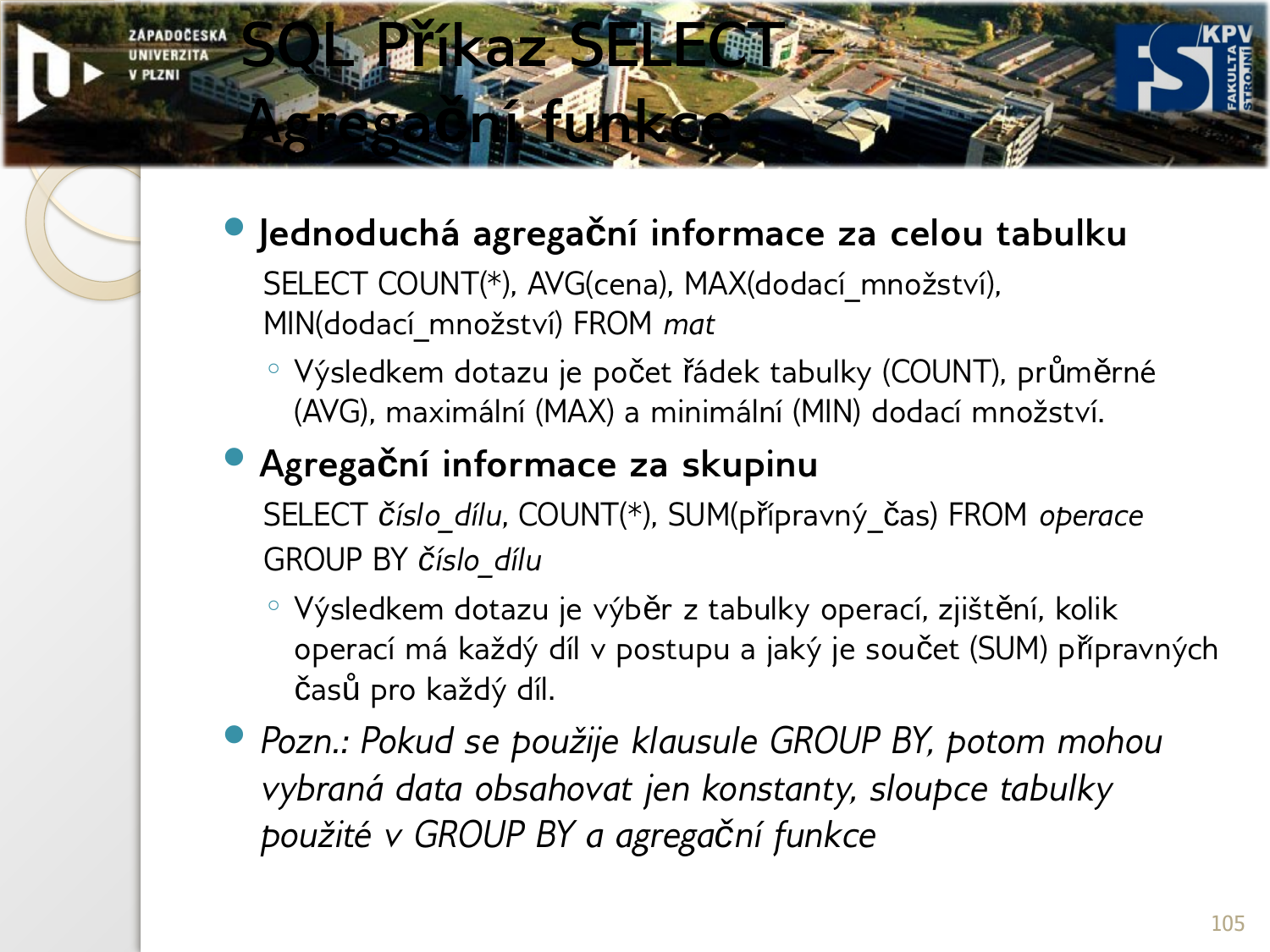

# SQL Příkaz SELECT – Agregační funkce
Jednoduchá agregační informace za celou tabulku
SELECT COUNT(*), AVG(cena), MAX(dodací_množství), MIN(dodací_množství) FROM mat
Výsledkem dotazu je počet řádek tabulky (COUNT), průměrné (AVG), maximální (MAX) a minimální (MIN) dodací množství.
Agregační informace za skupinu
SELECT číslo_dílu, COUNT(*), SUM(přípravný_čas) FROM operace  GROUP BY číslo_dílu
Výsledkem dotazu je výběr z tabulky operací, zjištění, kolik operací má každý díl v postupu a jaký je součet (SUM) přípravných časů pro každý díl.
Pozn.: Pokud se použije klausule GROUP BY, potom mohou vybraná data obsahovat jen konstanty, sloupce tabulky použité v GROUP BY a agregační funkce
105